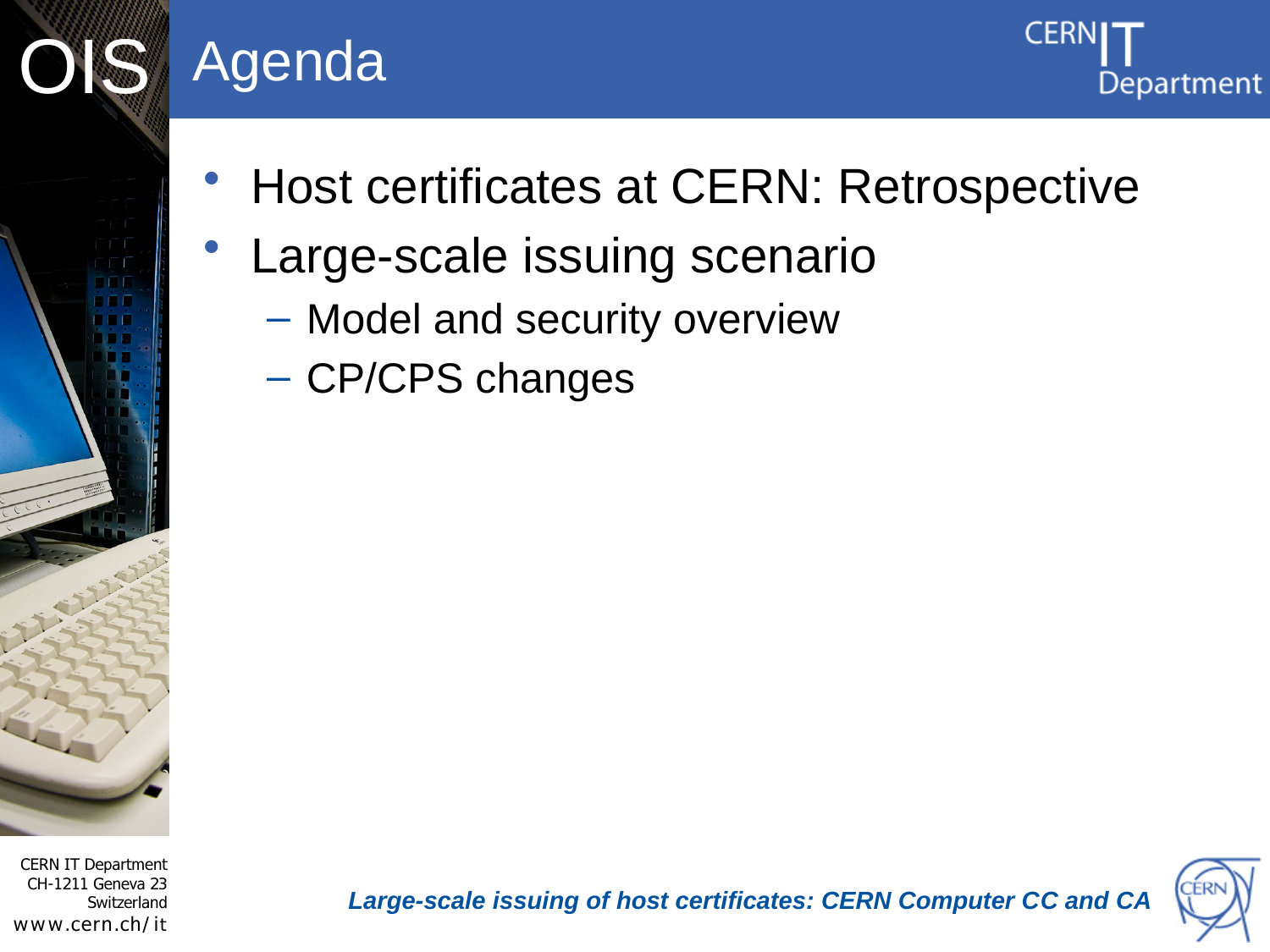

# Agenda
Host certificates at CERN: Retrospective
Large-scale issuing scenario
Model and security overview
CP/CPS changes

Large-scale issuing of host certificates: CERN Computer CС and CA